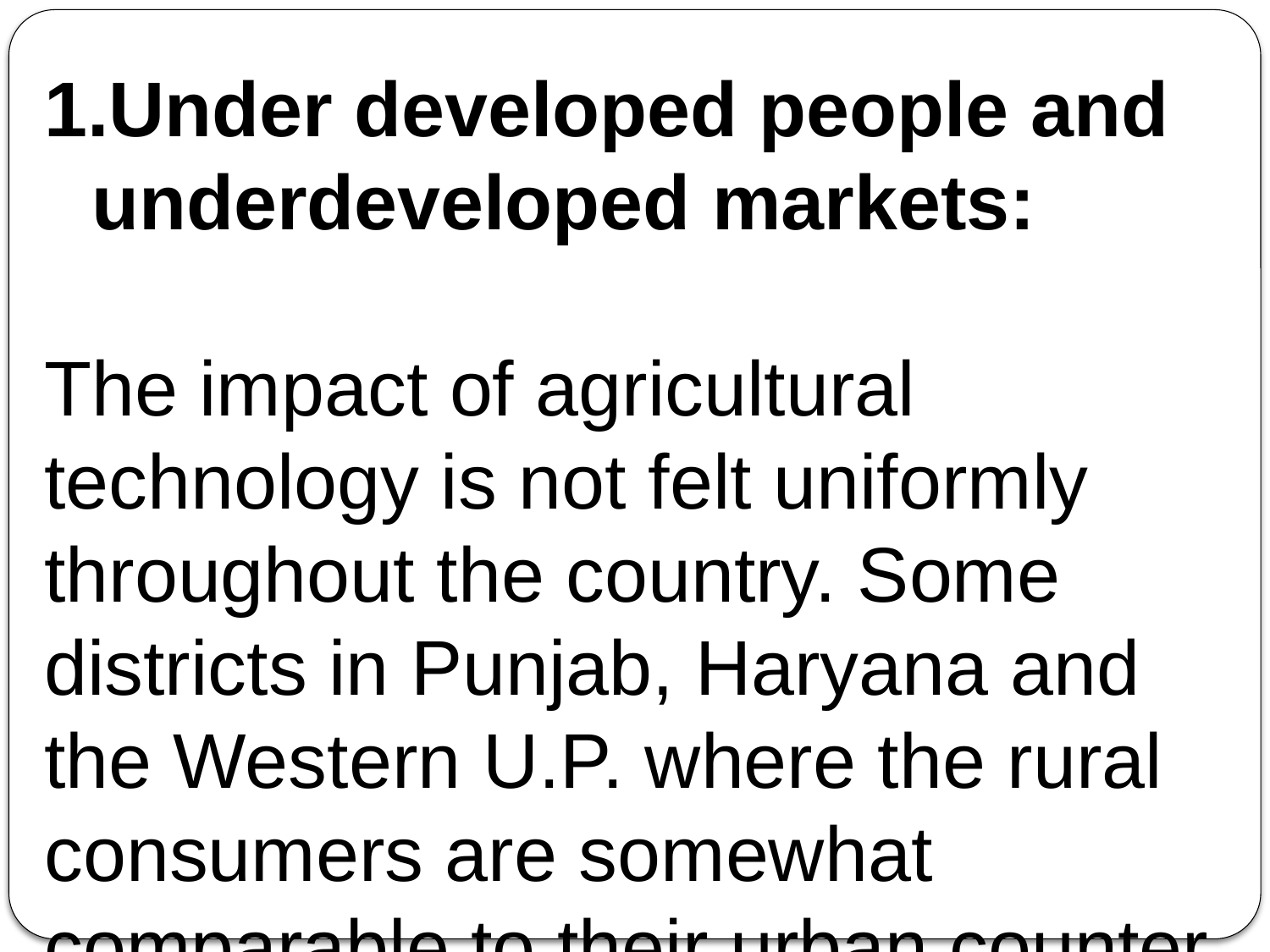

Under developed people and underdeveloped markets:

The impact of agricultural technology is not felt uniformly throughout the country. Some districts in Punjab, Haryana and the Western U.P. where the rural consumers are somewhat comparable to their urban counter part;